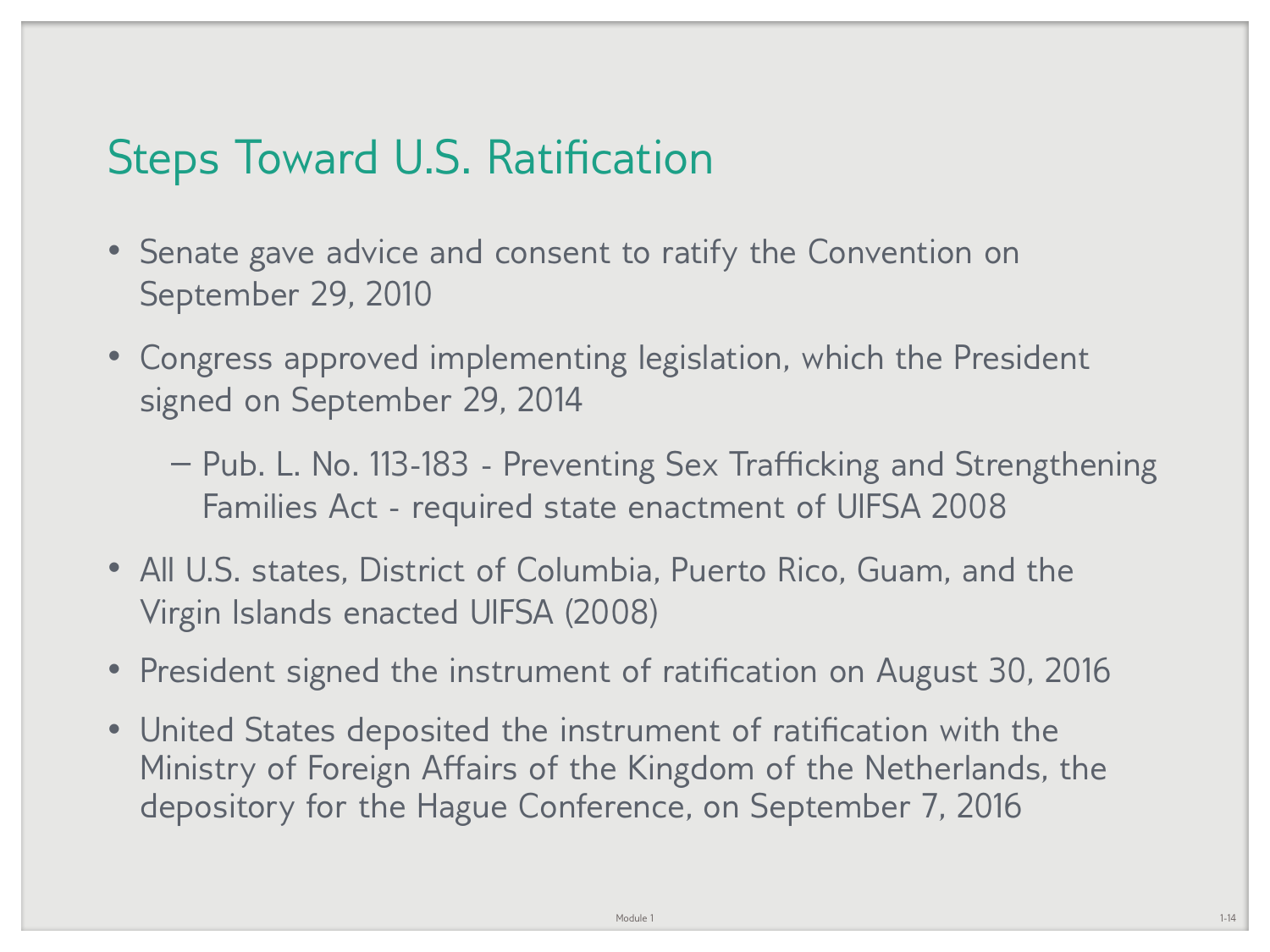

# Steps Toward U.S. Ratification
Senate gave advice and consent to ratify the Convention on September 29, 2010
Congress approved implementing legislation, which the President signed on September 29, 2014
Pub. L. No. 113-183 - Preventing Sex Trafficking and Strengthening Families Act - required state enactment of UIFSA 2008
All U.S. states, District of Columbia, Puerto Rico, Guam, and the Virgin Islands enacted UIFSA (2008)
President signed the instrument of ratification on August 30, 2016
United States deposited the instrument of ratification with the Ministry of Foreign Affairs of the Kingdom of the Netherlands, the depository for the Hague Conference, on September 7, 2016

Module 1
1-14